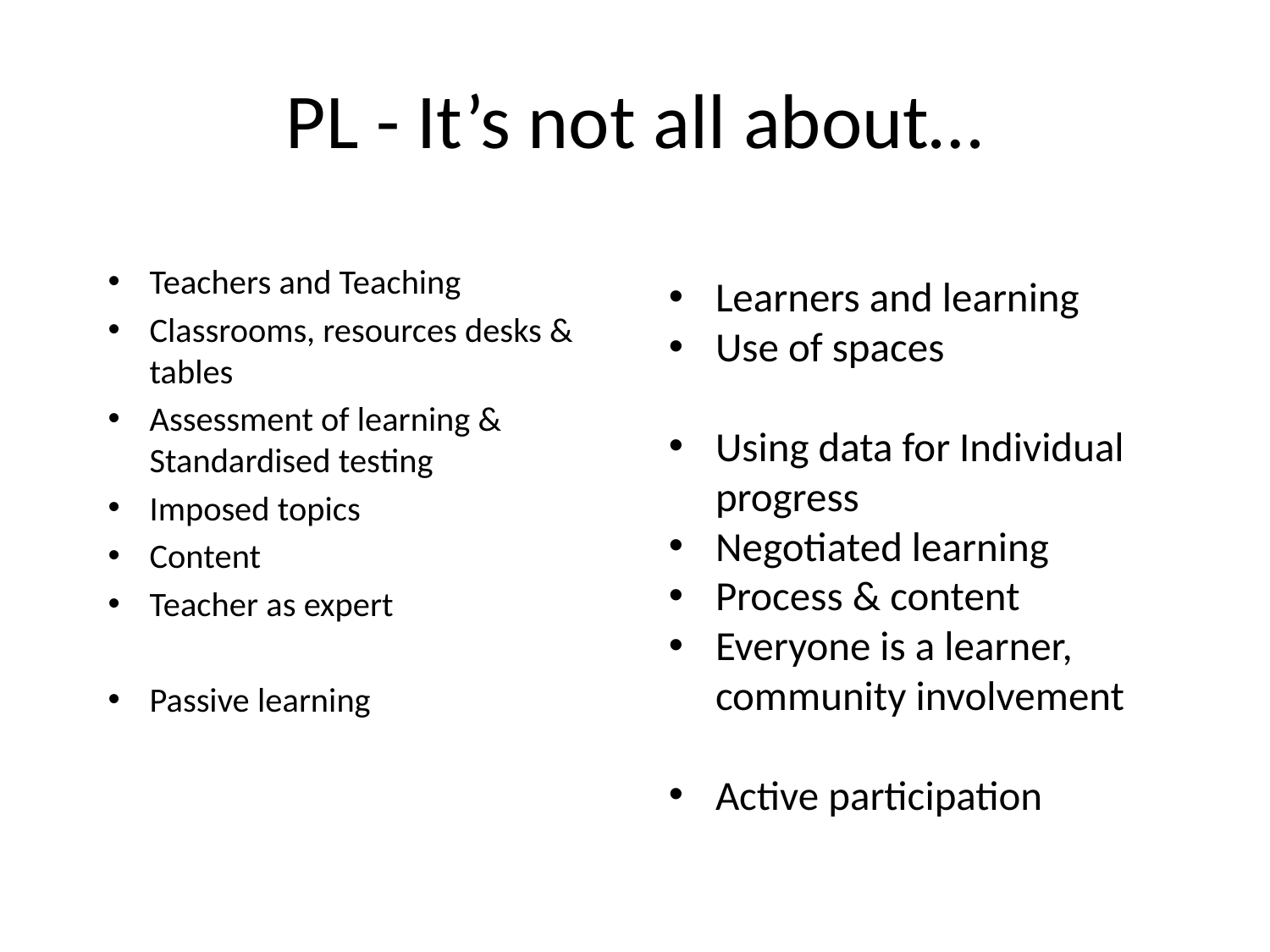

# PL - It’s not all about…
Teachers and Teaching
Classrooms, resources desks & tables
Assessment of learning & Standardised testing
Imposed topics
Content
Teacher as expert

Passive learning
Learners and learning
Use of spaces

Using data for Individual progress
Negotiated learning
Process & content
Everyone is a learner, community involvement

Active participation